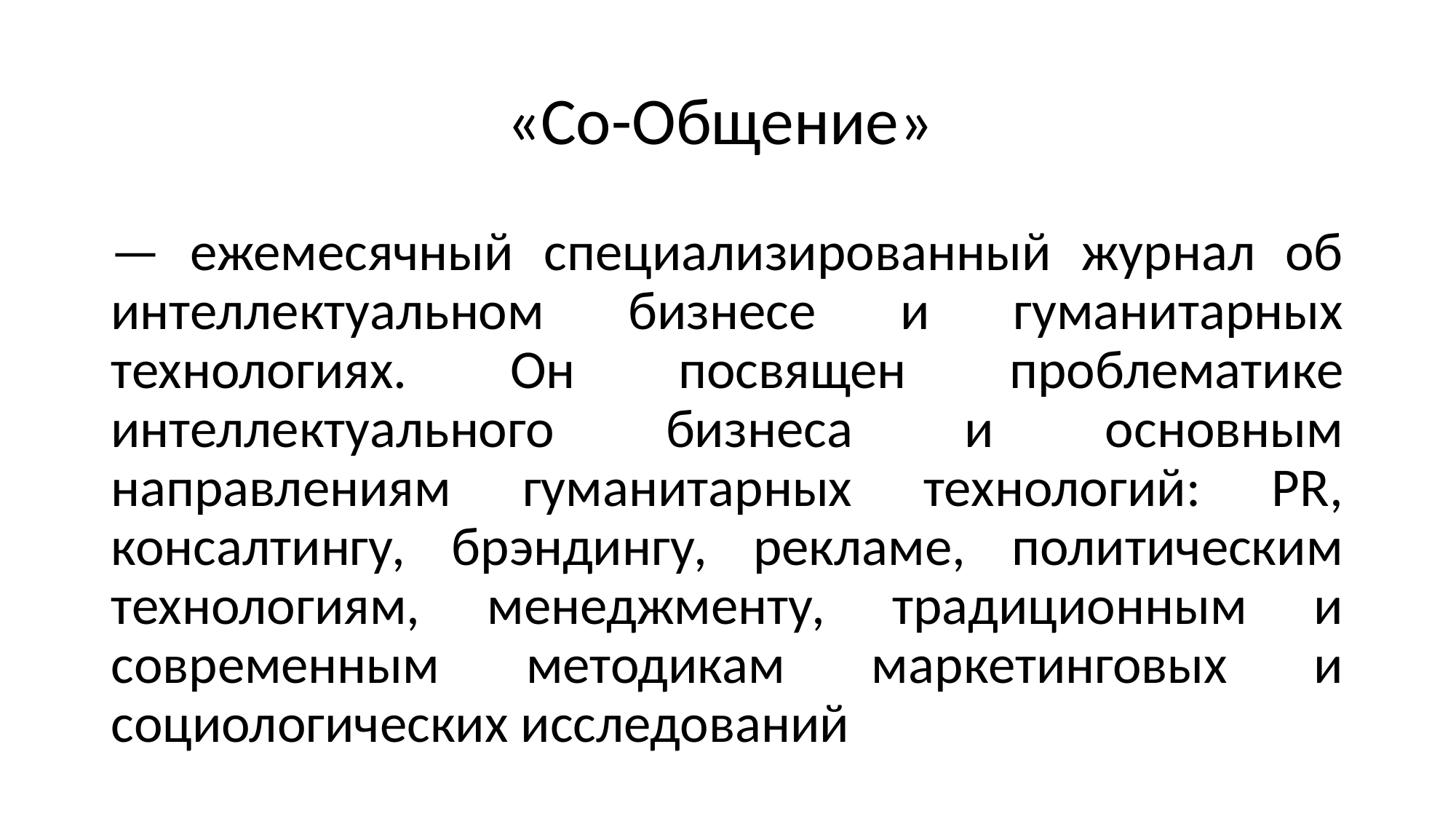

# «Со-Общение»
— ежемесячный специализированный журнал об интеллектуальном бизнесе и гуманитарных технологиях. Он посвящен проблематике интеллектуального бизнеса и основным направлениям гуманитарных технологий: PR, консалтингу, брэндингу, рекламе, политическим технологиям, менеджменту, традиционным и современным методикам маркетинговых и социологических исследований